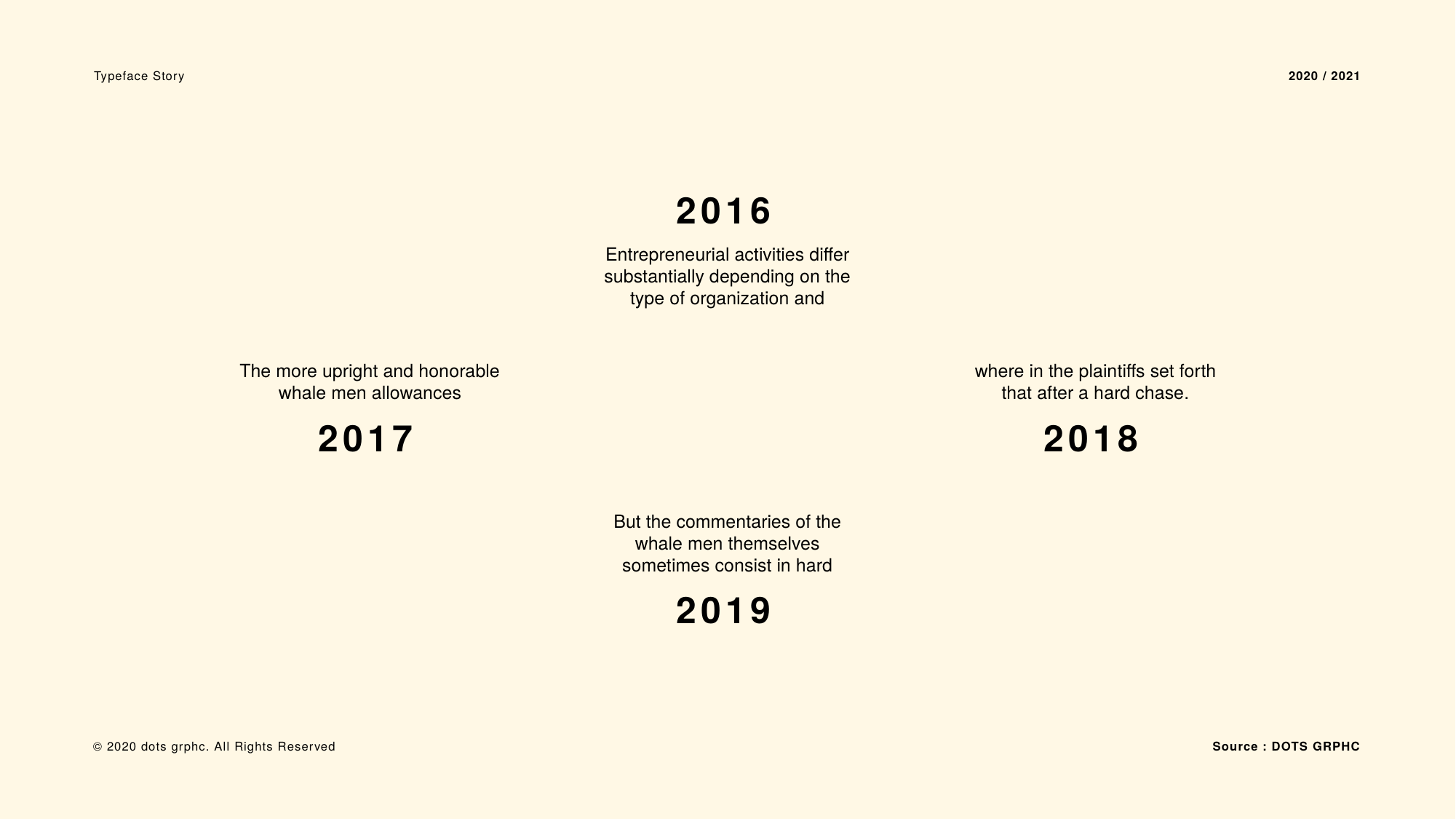

Typeface Story
2020 / 2021
2016
Entrepreneurial activities differ substantially depending on the type of organization and
The more upright and honorable whale men allowances
where in the plaintiffs set forth that after a hard chase.
2017
2018
But the commentaries of the whale men themselves sometimes consist in hard
2019
Source : DOTS GRPHC
© 2020 dots grphc. All Rights Reserved